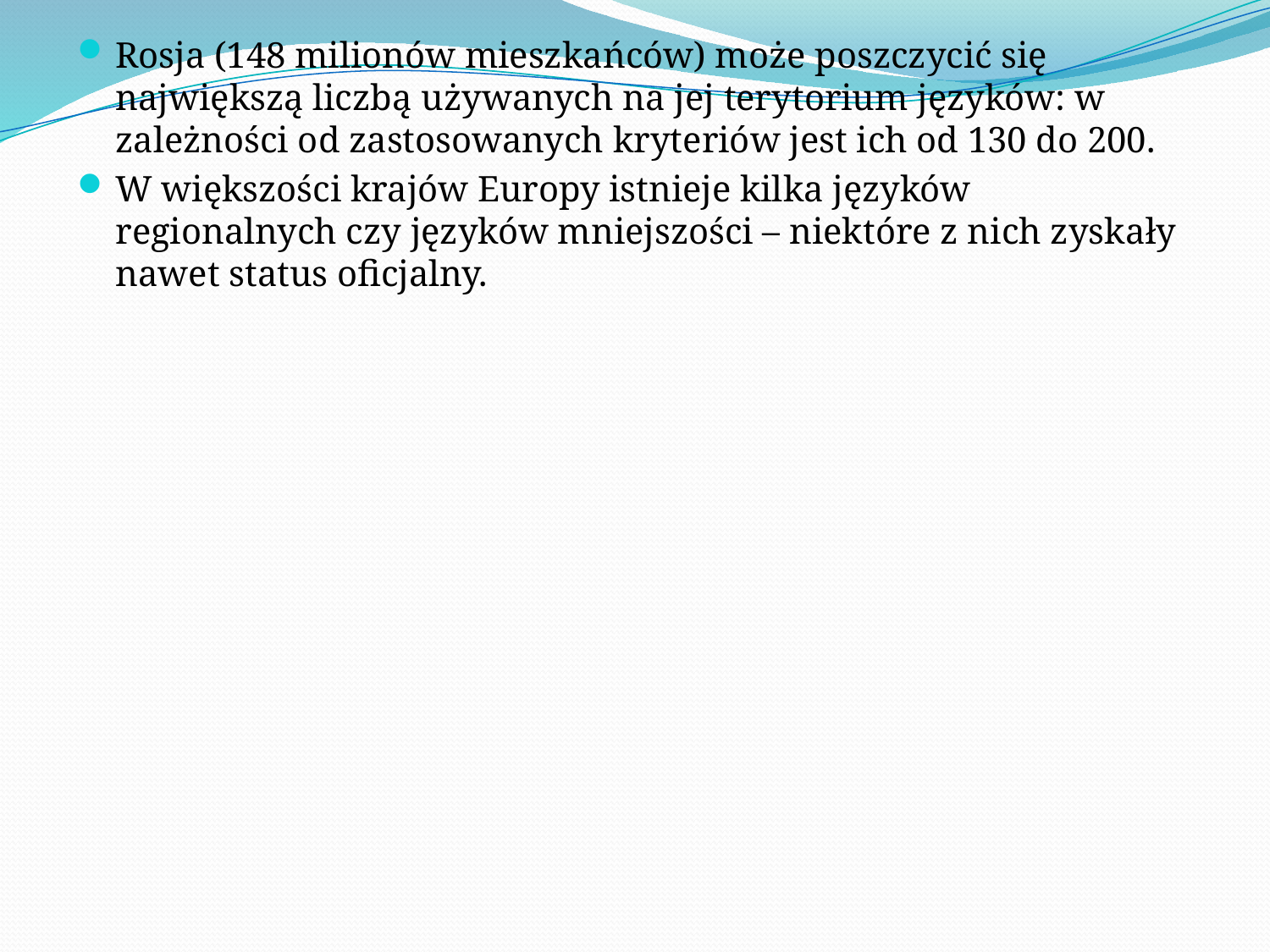

Rosja (148 milionów mieszkańców) może poszczycić się największą liczbą używanych na jej terytorium języków: w zależności od zastosowanych kryteriów jest ich od 130 do 200.
W większości krajów Europy istnieje kilka języków regionalnych czy języków mniejszości – niektóre z nich zyskały nawet status oficjalny.